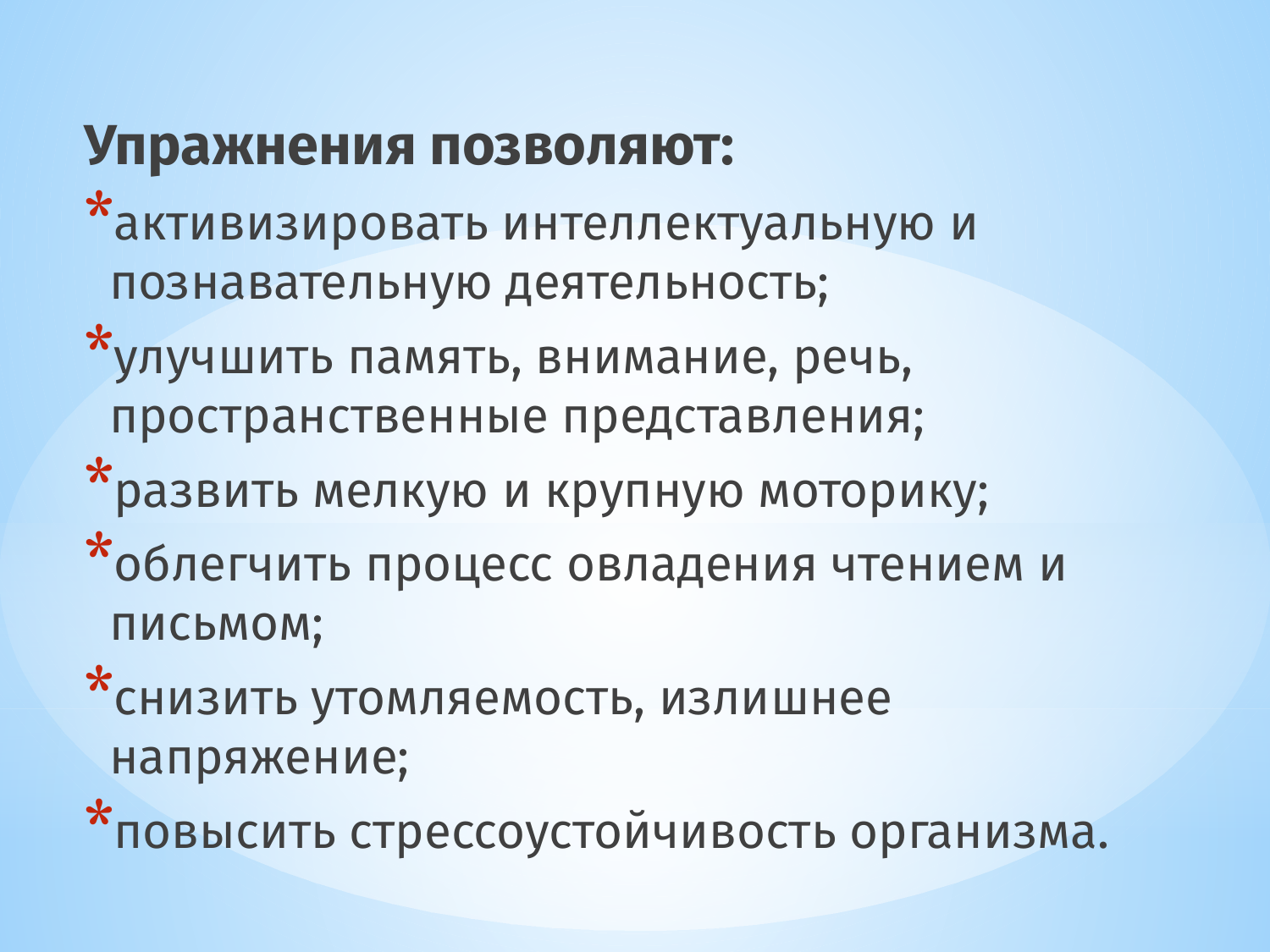

Упражнения позволяют:
активизировать интеллектуальную и познавательную деятельность;
улучшить память, внимание, речь, пространственные представления;
развить мелкую и крупную моторику;
облегчить процесс овладения чтением и письмом;
снизить утомляемость, излишнее напряжение;
повысить стрессоустойчивость организма.